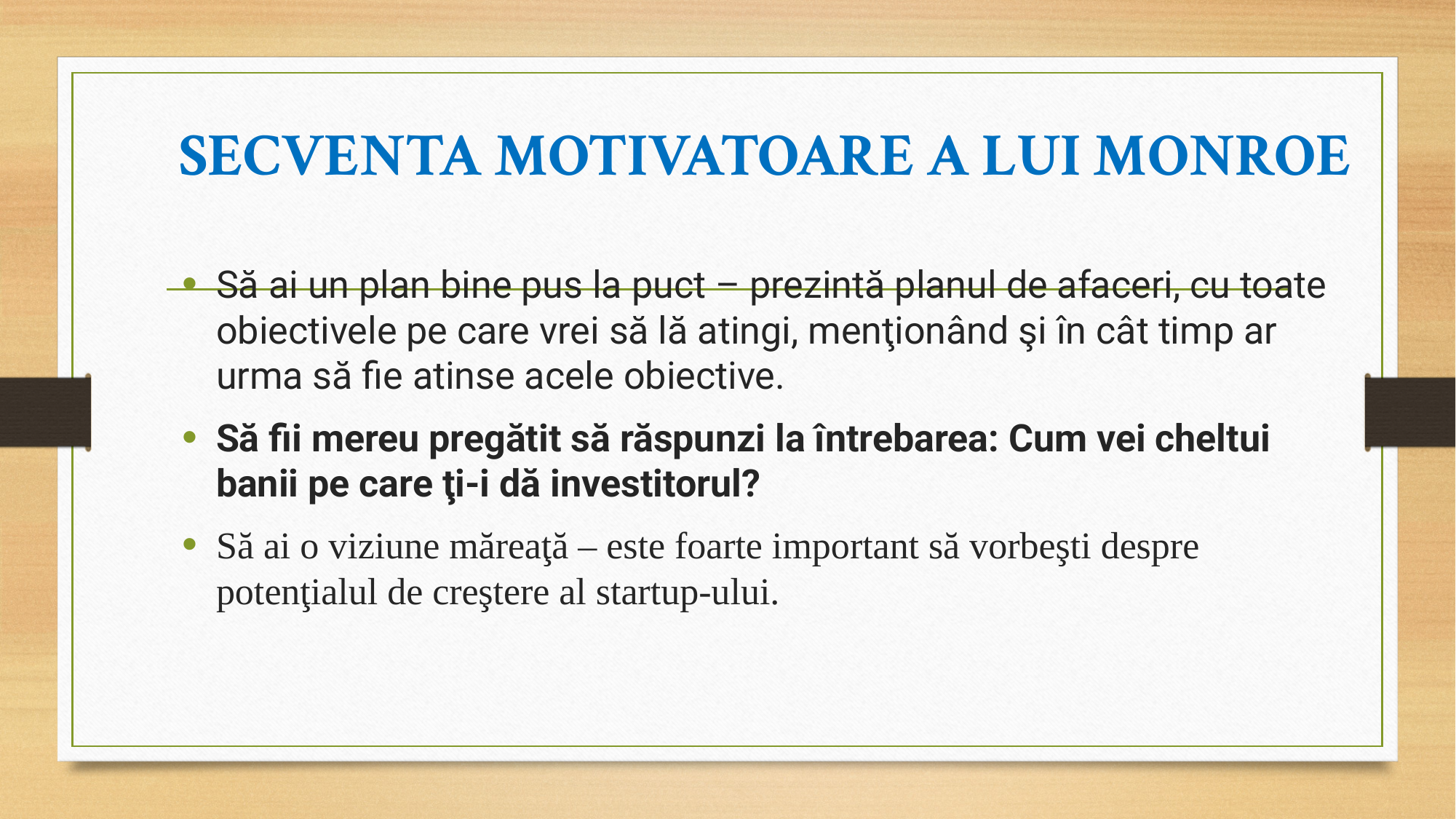

# SECVENTA MOTIVATOARE A LUI MONROE
Să ai un plan bine pus la puct – prezintă planul de afaceri, cu toate obiectivele pe care vrei să lă atingi, menţionând şi în cât timp ar urma să fie atinse acele obiective.
Să fii mereu pregătit să răspunzi la întrebarea: Cum vei cheltui banii pe care ţi-i dă investitorul?
Să ai o viziune măreaţă – este foarte important să vorbeşti despre potenţialul de creştere al startup-ului.